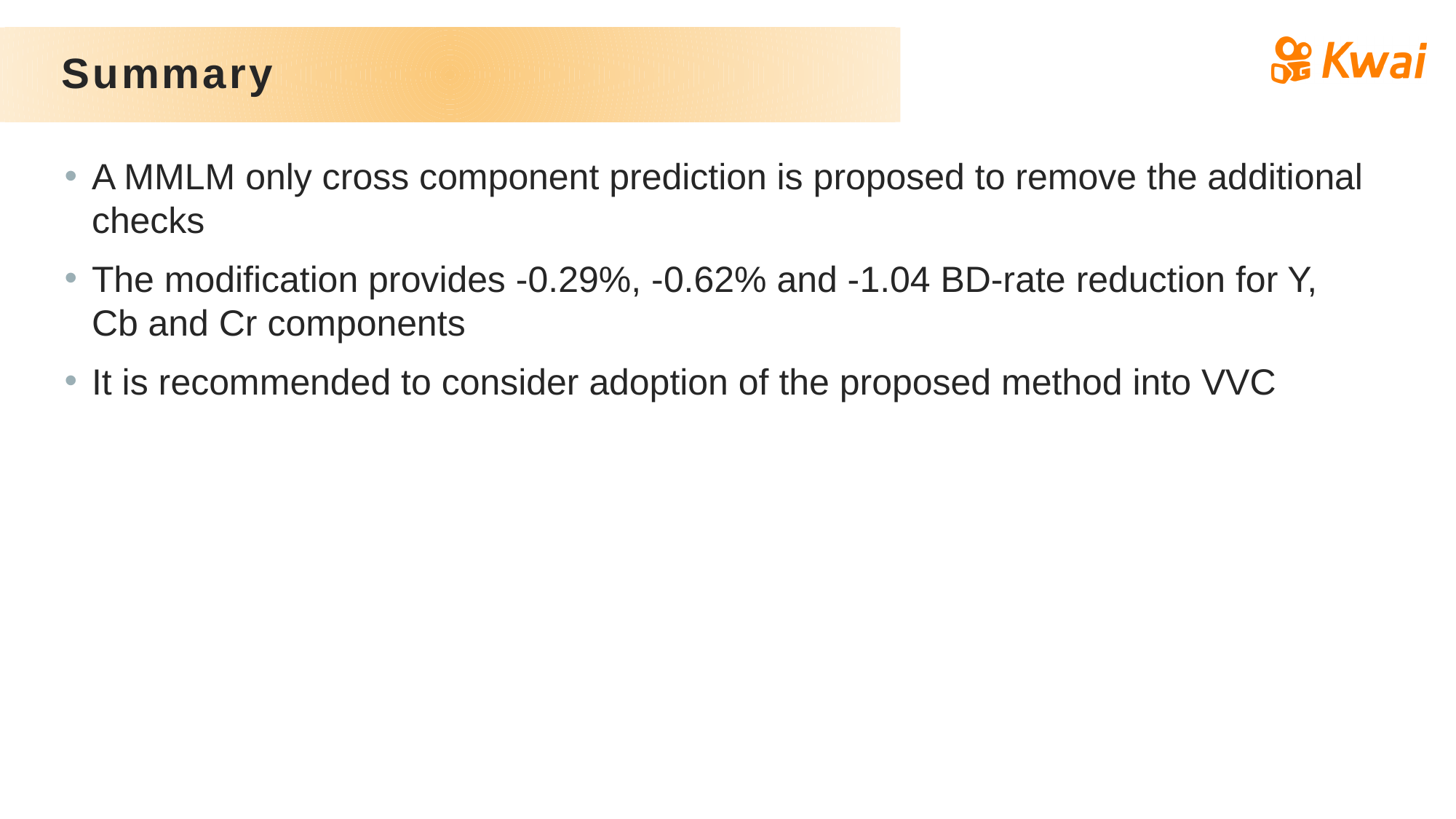

# Summary
A MMLM only cross component prediction is proposed to remove the additional checks
The modification provides -0.29%, -0.62% and -1.04 BD-rate reduction for Y, Cb and Cr components
It is recommended to consider adoption of the proposed method into VVC